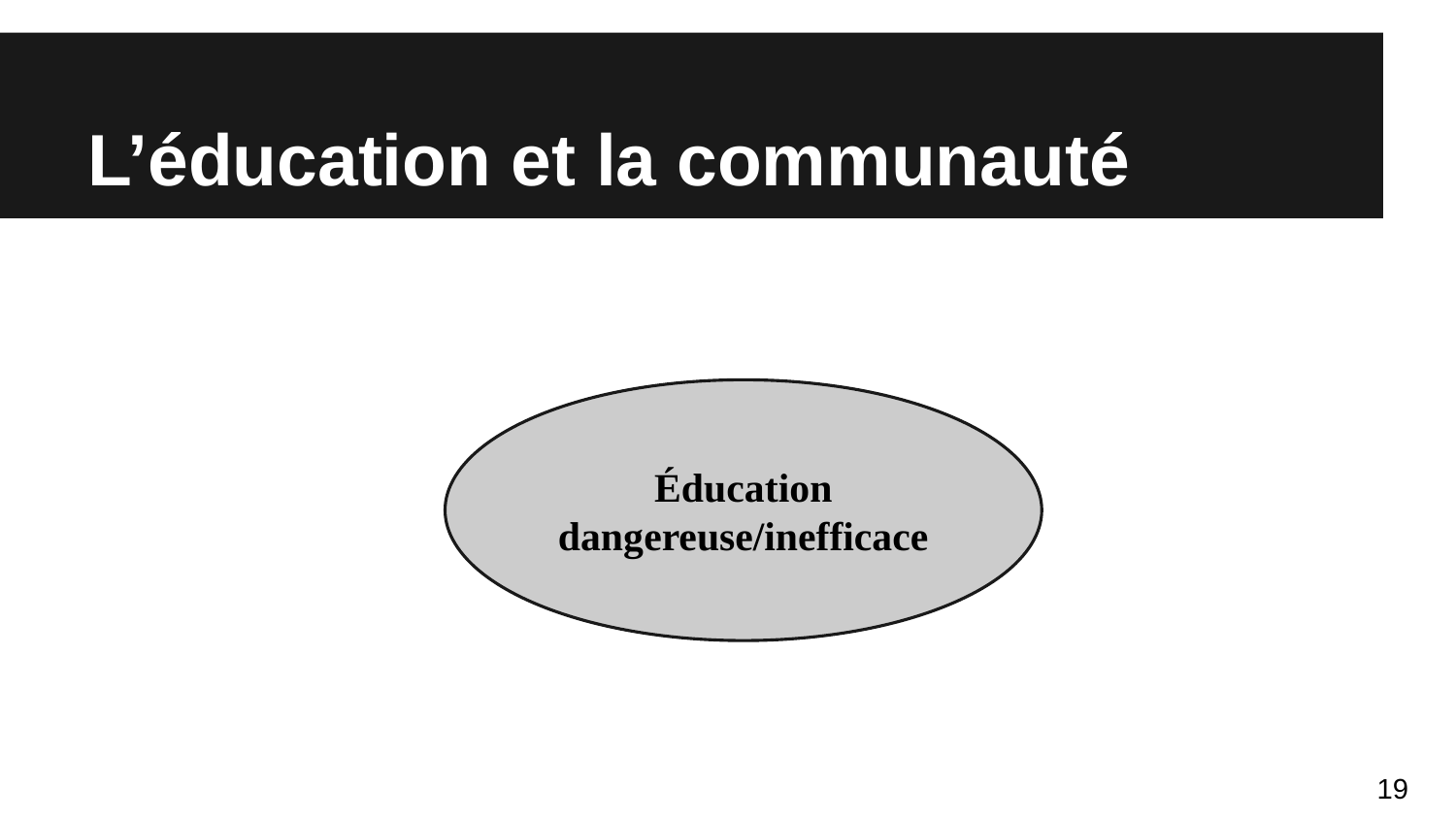

# L’éducation et la communauté
Éducation dangereuse/inefficace
19